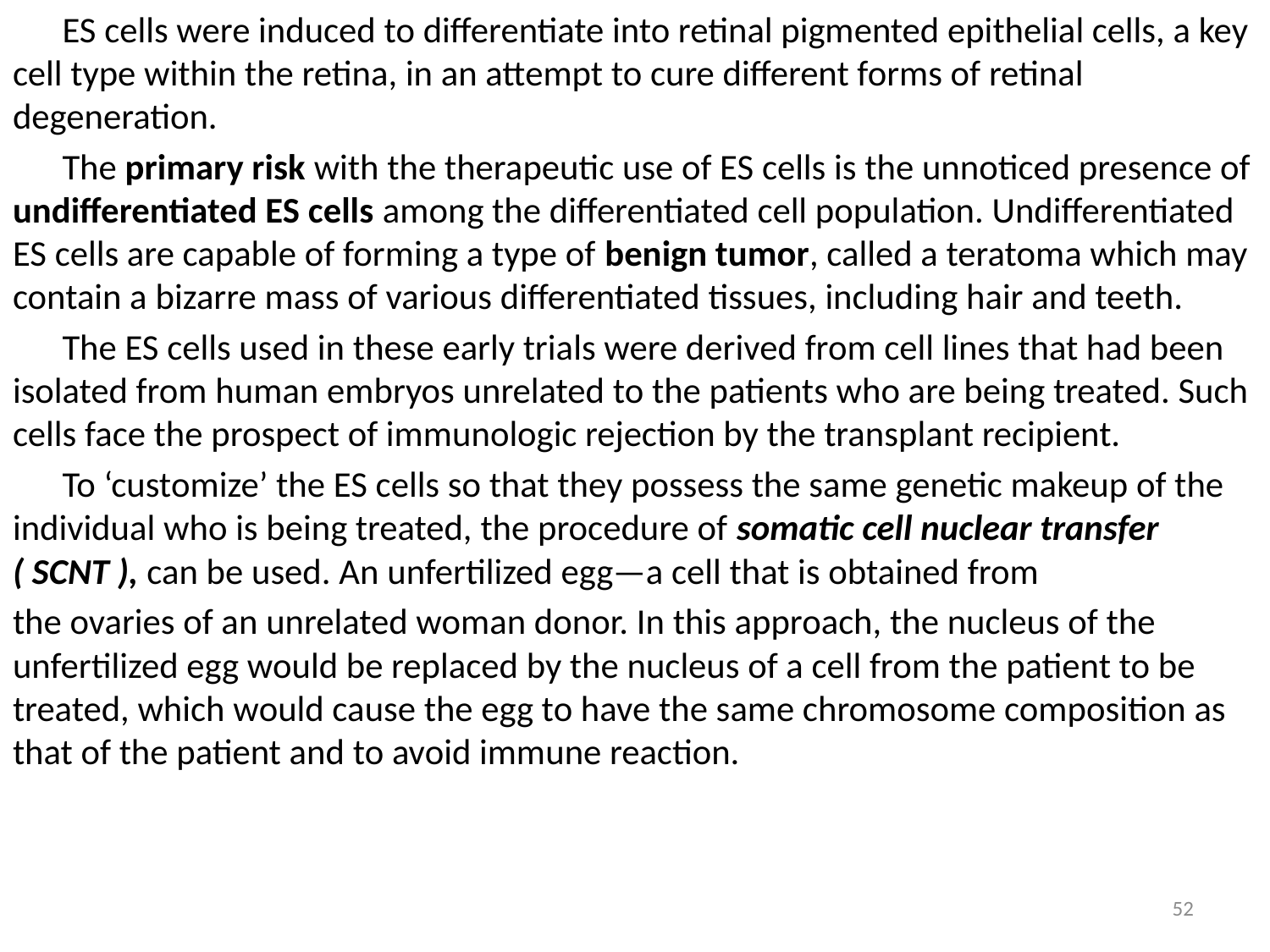

ES cells were induced to differentiate into retinal pigmented epithelial cells, a key cell type within the retina, in an attempt to cure different forms of retinal degeneration.
      The primary risk with the therapeutic use of ES cells is the unnoticed presence of undifferentiated ES cells among the differentiated cell population. Undifferentiated ES cells are capable of forming a type of benign tumor, called a teratoma which may contain a bizarre mass of various differentiated tissues, including hair and teeth.
      The ES cells used in these early trials were derived from cell lines that had been isolated from human embryos unrelated to the patients who are being treated. Such cells face the prospect of immunologic rejection by the transplant recipient.
      To ‘customize’ the ES cells so that they possess the same genetic makeup of the individual who is being treated, the procedure of somatic cell nuclear transfer ( SCNT ), can be used. An unfertilized egg—a cell that is obtained from
the ovaries of an unrelated woman donor. In this approach, the nucleus of the unfertilized egg would be replaced by the nucleus of a cell from the patient to be treated, which would cause the egg to have the same chromosome composition as that of the patient and to avoid immune reaction.
52